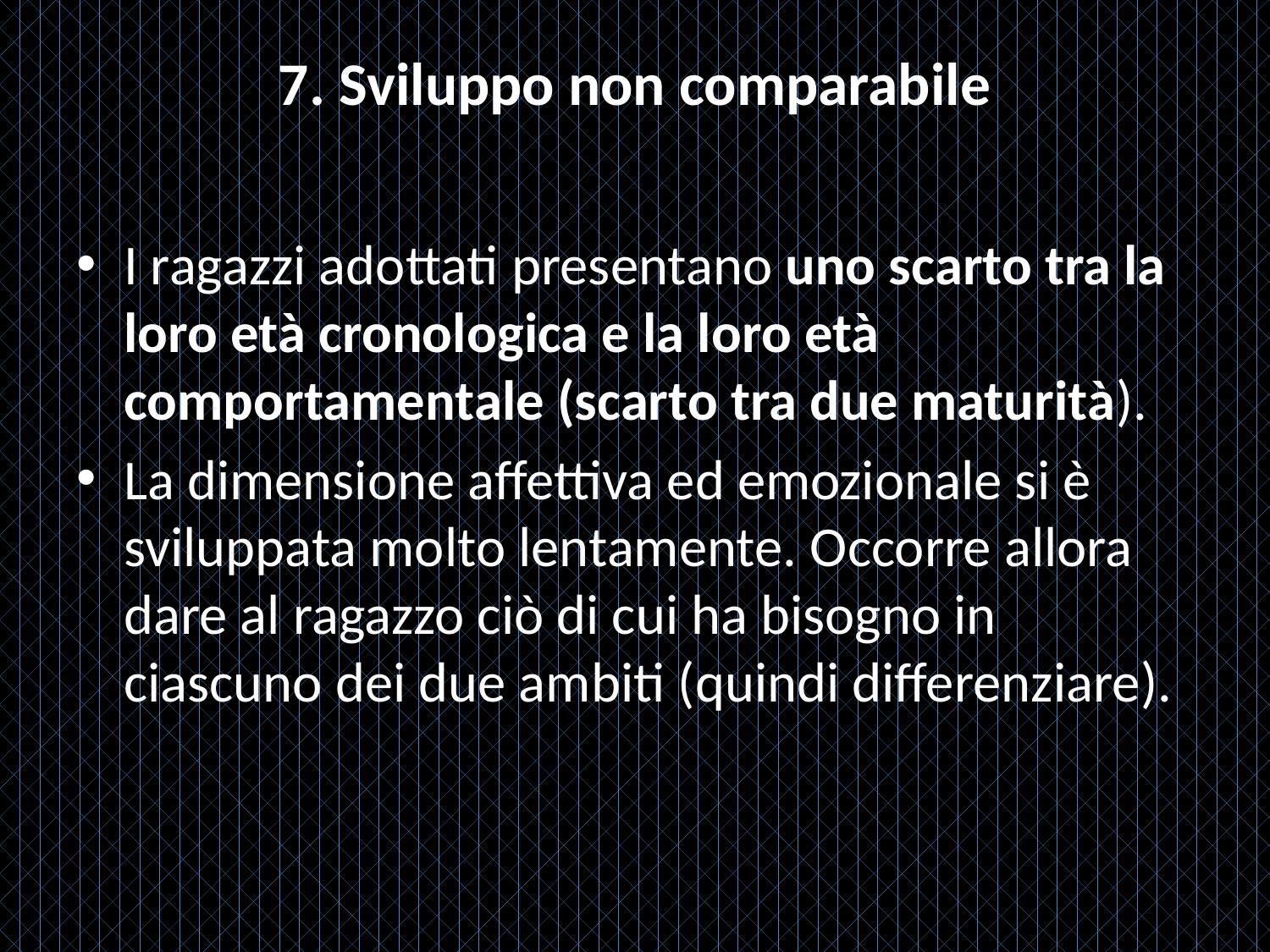

# 7. Sviluppo non comparabile
I ragazzi adottati presentano uno scarto tra la loro età cronologica e la loro età comportamentale (scarto tra due maturità).
La dimensione affettiva ed emozionale si è sviluppata molto lentamente. Occorre allora dare al ragazzo ciò di cui ha bisogno in ciascuno dei due ambiti (quindi differenziare).